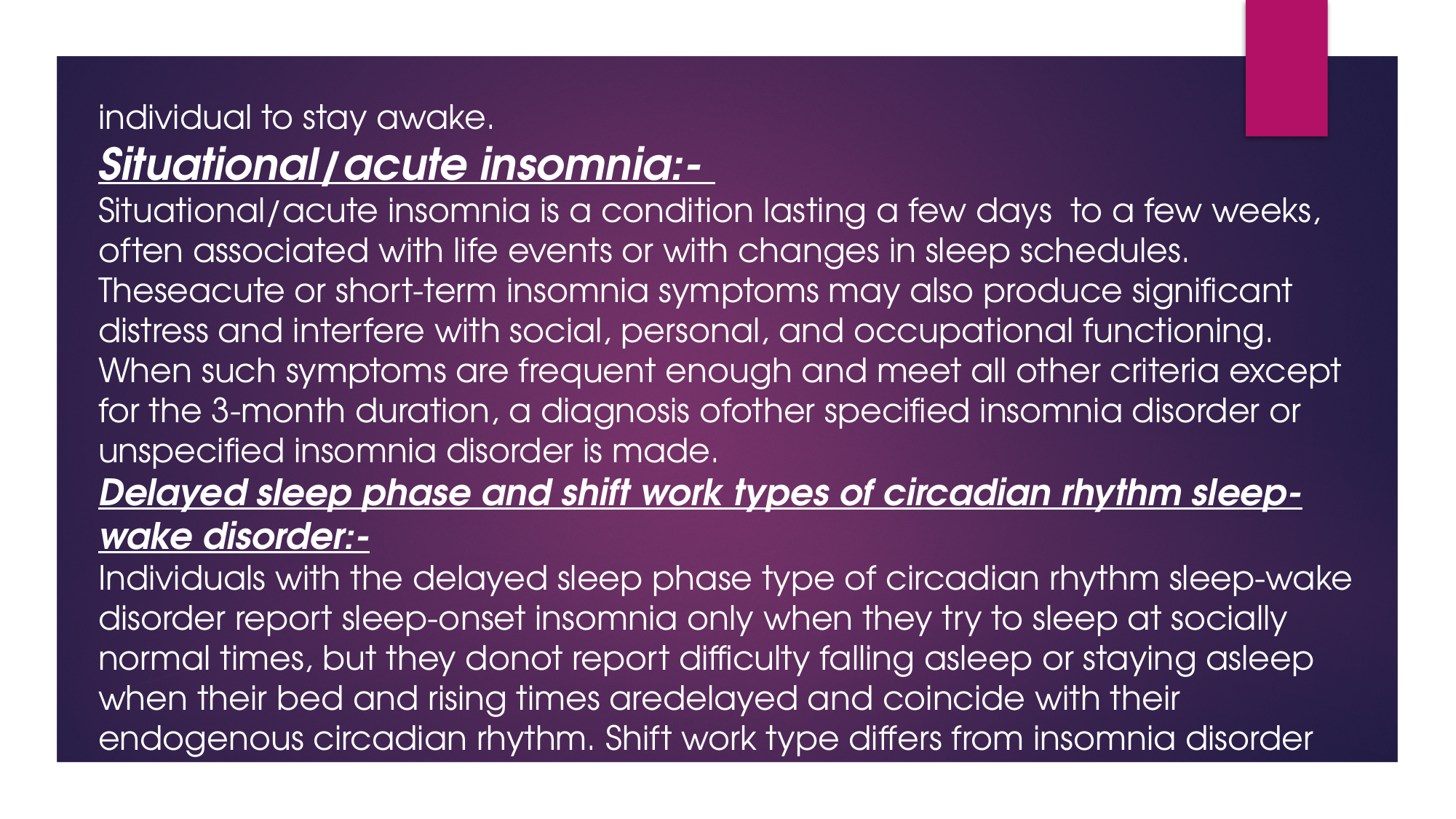

individual to stay awake.
Situational/acute insomnia:-
Situational/acute insomnia is a condition lasting a few days  to a few weeks, often associated with life events or with changes in sleep schedules.
Theseacute or short-term insomnia symptoms may also produce significant distress and interfere with social, personal, and occupational functioning. When such symptoms are frequent enough and meet all other criteria except for the 3-month duration, a diagnosis ofother specified insomnia disorder or unspecified insomnia disorder is made.
Delayed sleep phase and shift work types of circadian rhythm sleep-wake disorder:-
Individuals with the delayed sleep phase type of circadian rhythm sleep-wake disorder report sleep-onset insomnia only when they try to sleep at socially normal times, but they donot report difficulty falling asleep or staying asleep when their bed and rising times aredelayed and coincide with their endogenous circadian rhythm. Shift work type differs from insomnia disorder by the history of recent shift work.